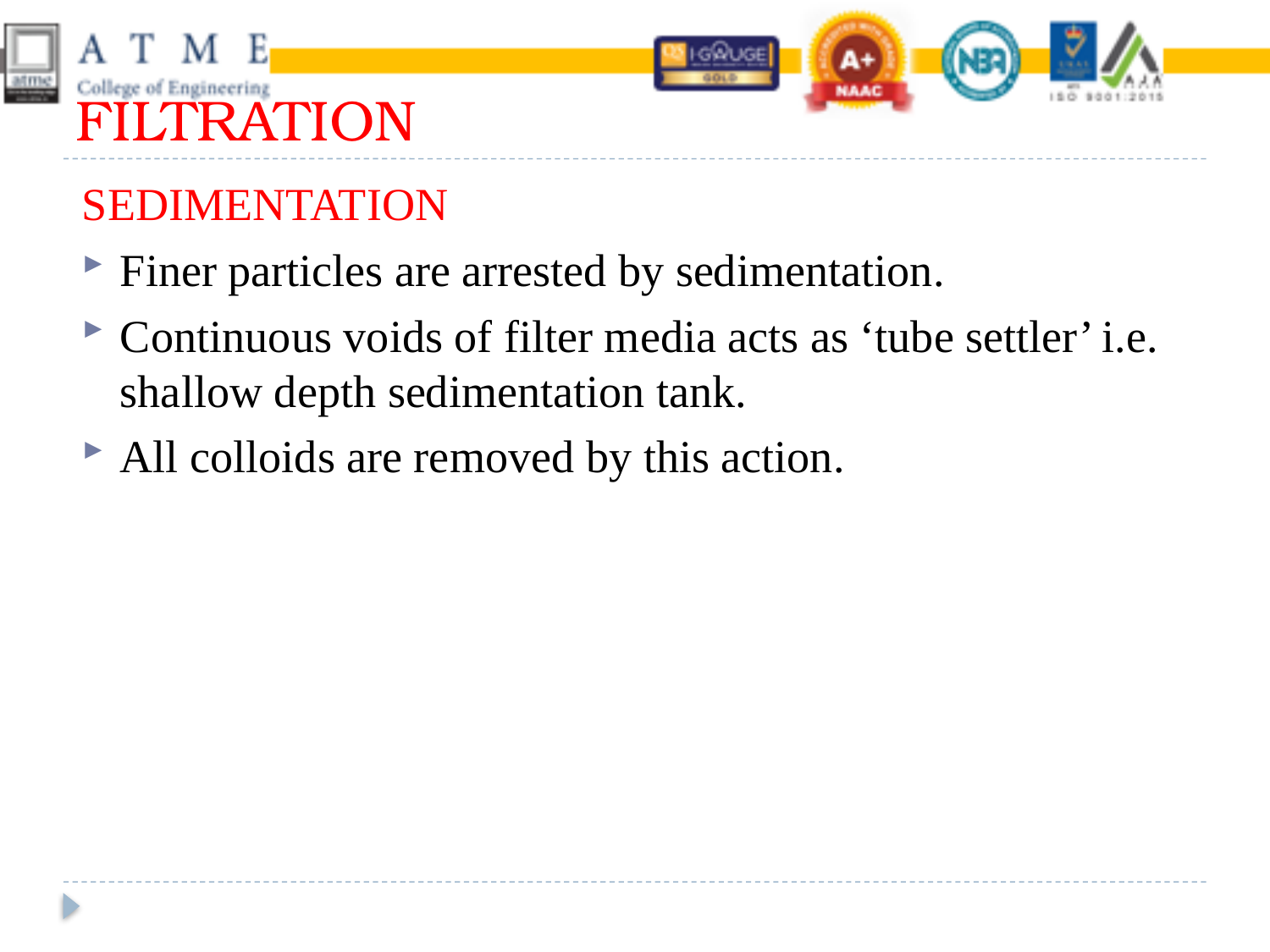

# FILTRATION
SEDIMENTATION
Finer particles are arrested by sedimentation.
Continuous voids of filter media acts as ‘tube settler’ i.e. shallow depth sedimentation tank.
All colloids are removed by this action.